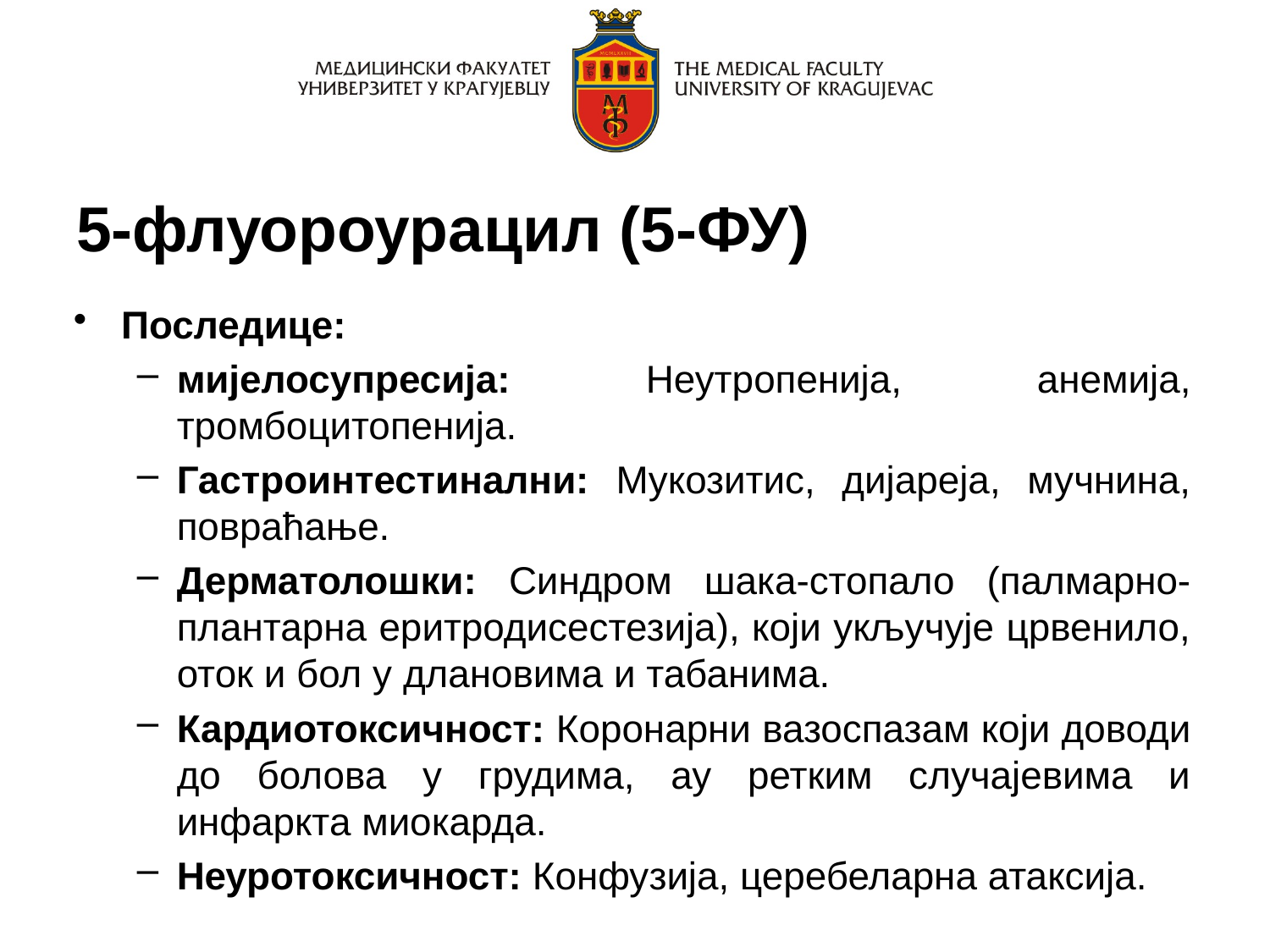

# 5-флуороурацил (5-ФУ)
Последице:
мијелосупресија: Неутропенија, анемија, тромбоцитопенија.
Гастроинтестинални: Мукозитис, дијареја, мучнина, повраћање.
Дерматолошки: Синдром шака-стопало (палмарно-плантарна еритродисестезија), који укључује црвенило, оток и бол у длановима и табанима.
Кардиотоксичност: Коронарни вазоспазам који доводи до болова у грудима, ау ретким случајевима и инфаркта миокарда.
Неуротоксичност: Конфузија, церебеларна атаксија.